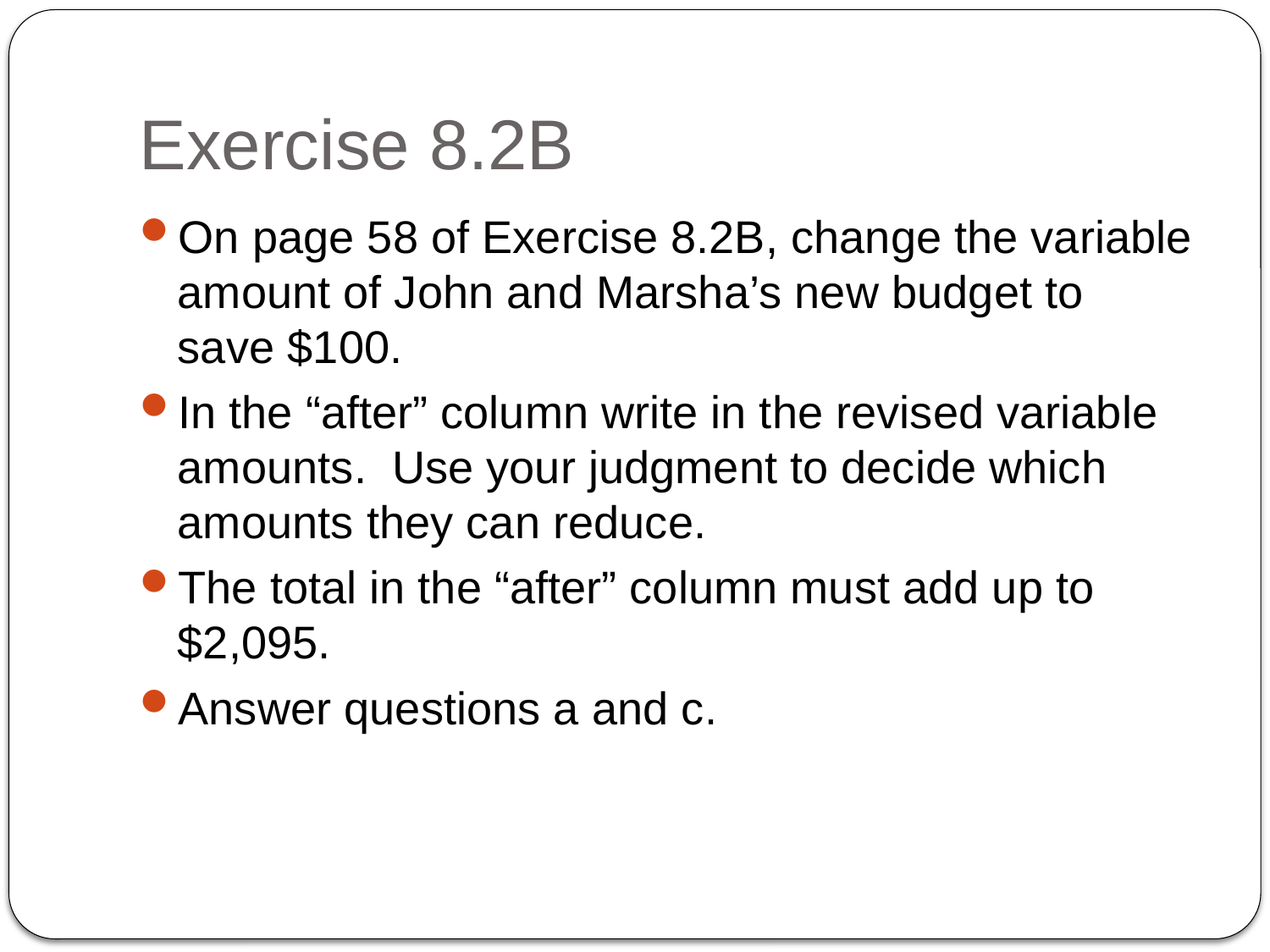

# Exercise 8.2B
On page 58 of Exercise 8.2B, change the variable amount of John and Marsha’s new budget to save $100.
In the “after” column write in the revised variable amounts.  Use your judgment to decide which amounts they can reduce.
The total in the “after” column must add up to $2,095.
Answer questions a and c.